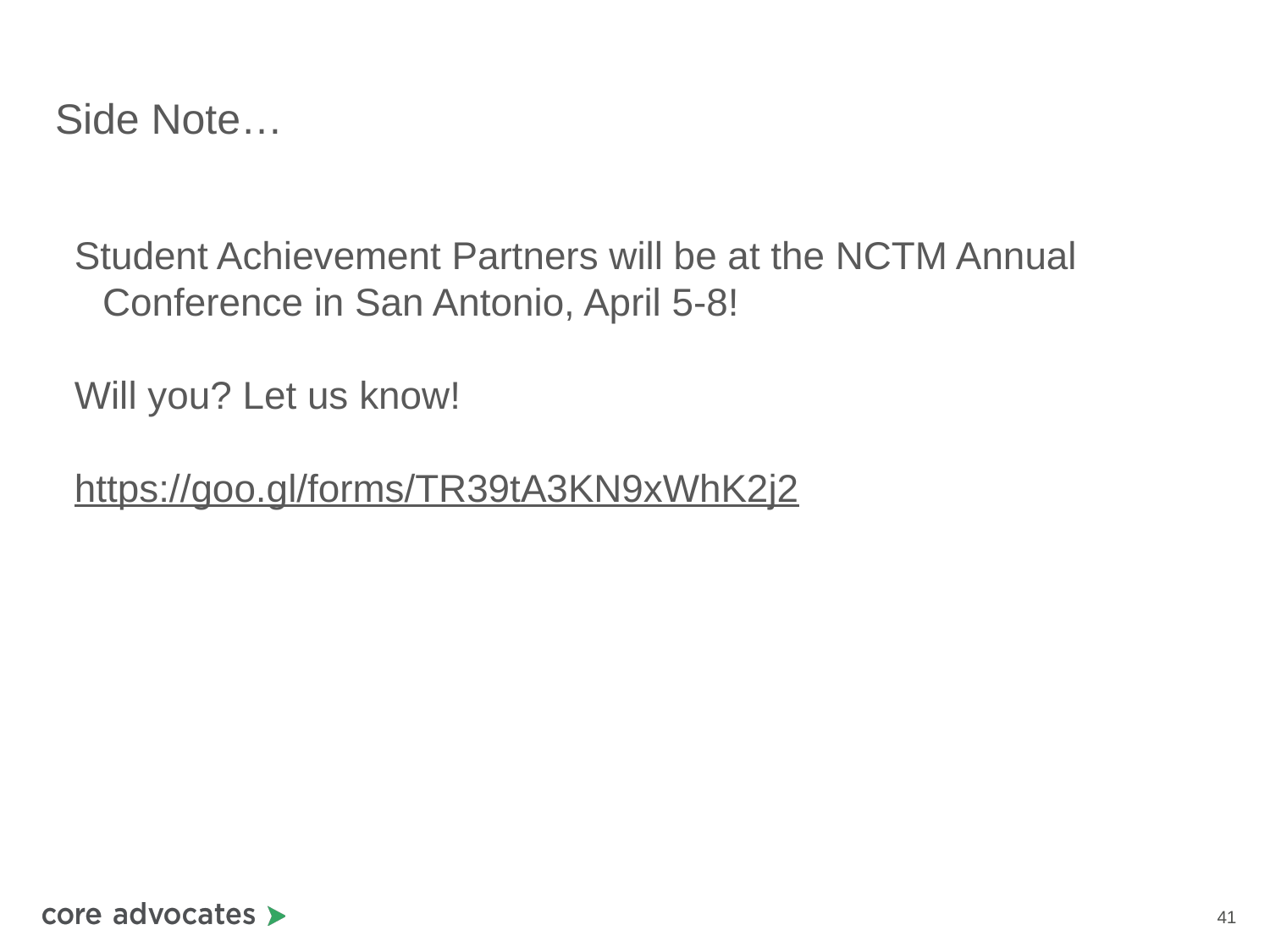

# Side Note…
Student Achievement Partners will be at the NCTM Annual Conference in San Antonio, April 5-8!

Will you? Let us know!

https://goo.gl/forms/TR39tA3KN9xWhK2j2